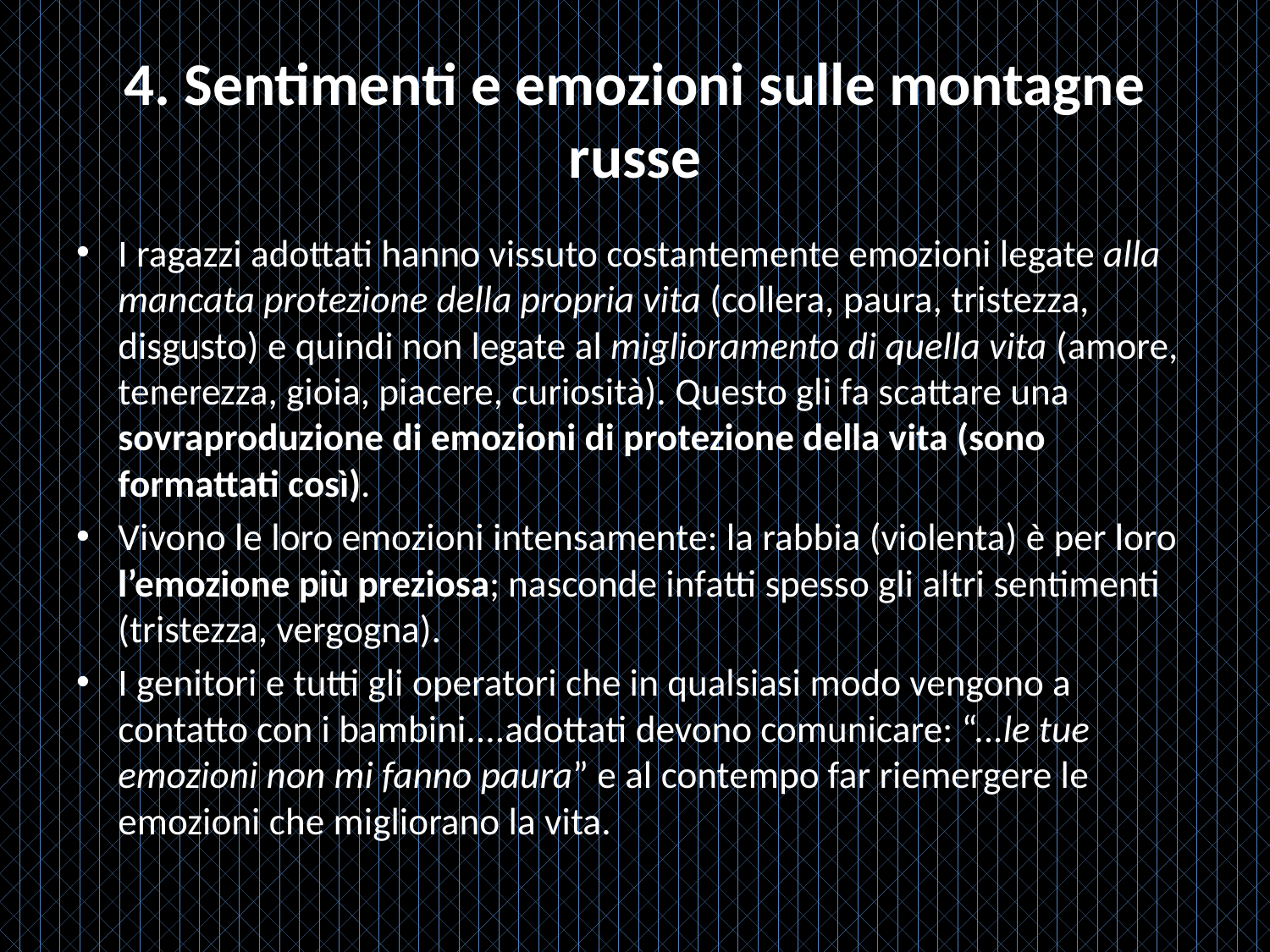

# 4. Sentimenti e emozioni sulle montagne russe
I ragazzi adottati hanno vissuto costantemente emozioni legate alla mancata protezione della propria vita (collera, paura, tristezza, disgusto) e quindi non legate al miglioramento di quella vita (amore, tenerezza, gioia, piacere, curiosità). Questo gli fa scattare una sovraproduzione di emozioni di protezione della vita (sono formattati così).
Vivono le loro emozioni intensamente: la rabbia (violenta) è per loro l’emozione più preziosa; nasconde infatti spesso gli altri sentimenti (tristezza, vergogna).
I genitori e tutti gli operatori che in qualsiasi modo vengono a contatto con i bambini....adottati devono comunicare: “...le tue emozioni non mi fanno paura” e al contempo far riemergere le emozioni che migliorano la vita.